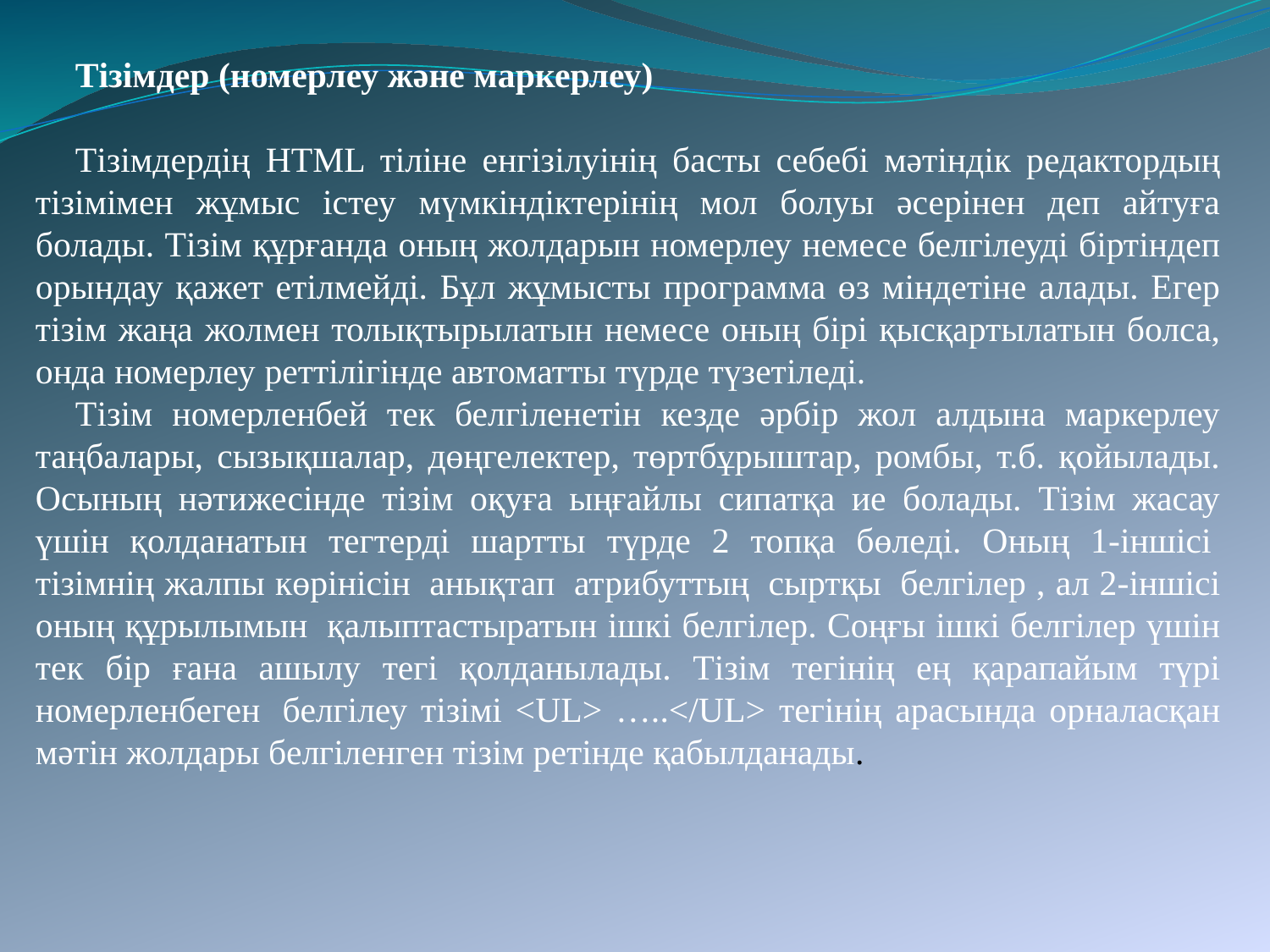

Тізімдер (номерлеу және маркерлеу)

Тізімдердің HTML тіліне енгізілуінің басты себебі мәтіндік редактордың тізімімен жұмыс істеу мүмкіндіктерінің мол болуы әсерінен деп айтуға болады. Тізім құрғанда оның жолдарын номерлеу немесе белгілеуді біртіндеп орындау қажет етілмейді. Бұл жұмысты программа өз міндетіне алады. Егер тізім жаңа жолмен толықтырылатын немесе оның бірі қысқартылатын болса, онда номерлеу реттілігінде автоматты түрде түзетіледі.
Тізім номерленбей тек белгіленетін кезде әрбір жол алдына маркерлеу таңбалары, сызықшалар, дөңгелектер, төртбұрыштар, ромбы, т.б. қойылады. Осының нәтижесінде тізім оқуға ыңғайлы сипатқа ие болады. Тізім жасау үшін қолданатын тегтерді шартты түрде 2 топқа бөледі. Оның 1-іншісі  тізімнің жалпы көрінісін  анықтап  атрибуттың  сыртқы  белгілер , ал 2-іншісі оның құрылымын  қалыптастыратын ішкі белгілер. Соңғы ішкі белгілер үшін тек бір ғана ашылу тегі қолданылады. Тізім тегінің ең қарапайым түрі номерленбеген  белгілеу тізімі <UL> …..</UL> тегінің арасында орналасқан мәтін жолдары белгіленген тізім ретінде қабылданады.